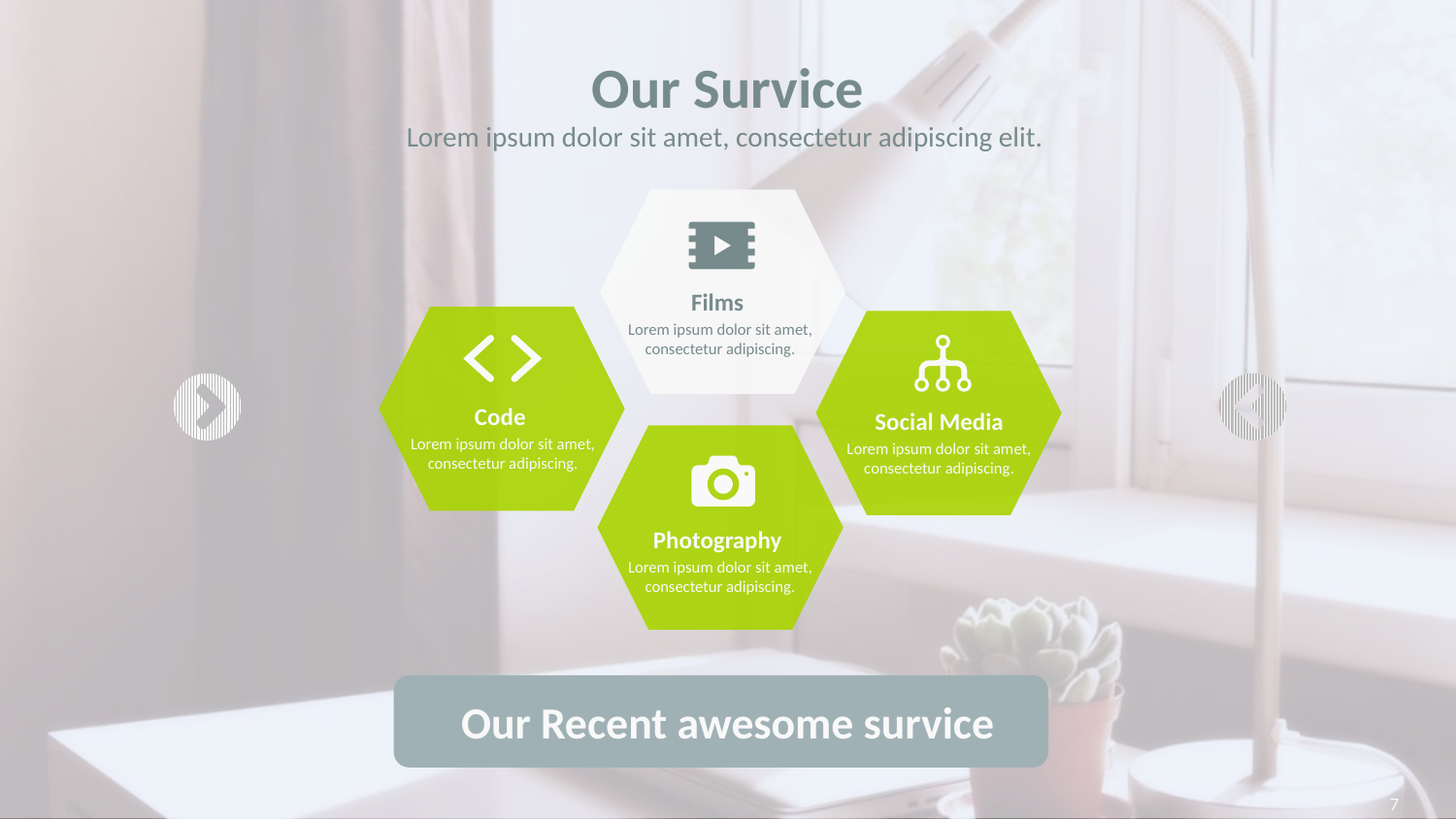

Our Survice
Lorem ipsum dolor sit amet, consectetur adipiscing elit.

Films
Lorem ipsum dolor sit amet, consectetur adipiscing.

Code
Lorem ipsum dolor sit amet, consectetur adipiscing.

Social Media
Lorem ipsum dolor sit amet, consectetur adipiscing.

Photography
Lorem ipsum dolor sit amet, consectetur adipiscing.

Our Recent awesome survice